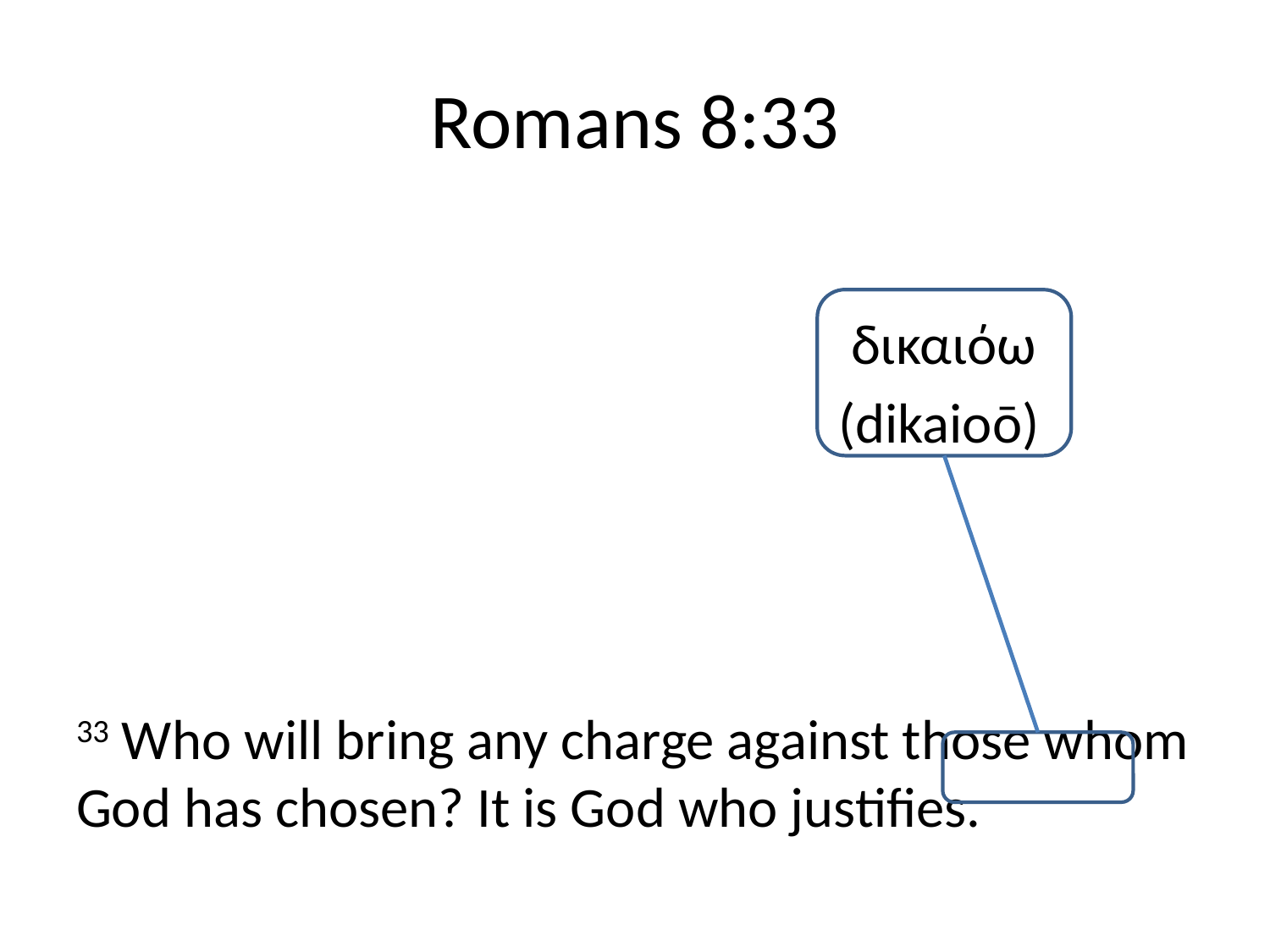

# Romans 8:33

						 δικαιόω
						(dikaioō)

33 Who will bring any charge against those whom God has chosen? It is God who justifies.